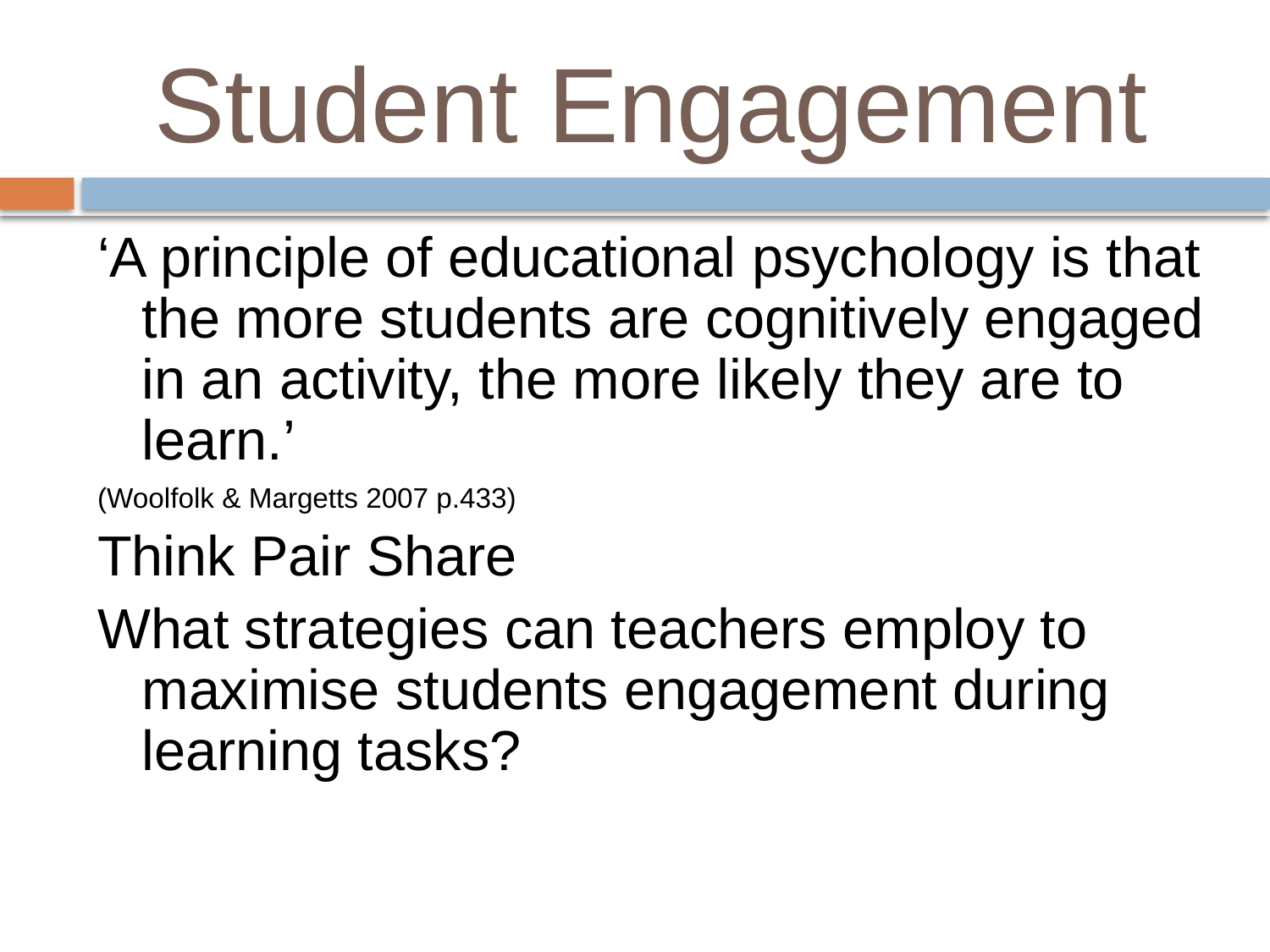

# Student Engagement
‘A principle of educational psychology is that the more students are cognitively engaged in an activity, the more likely they are to learn.’
(Woolfolk & Margetts 2007 p.433)
Think Pair Share
What strategies can teachers employ to maximise students engagement during learning tasks?